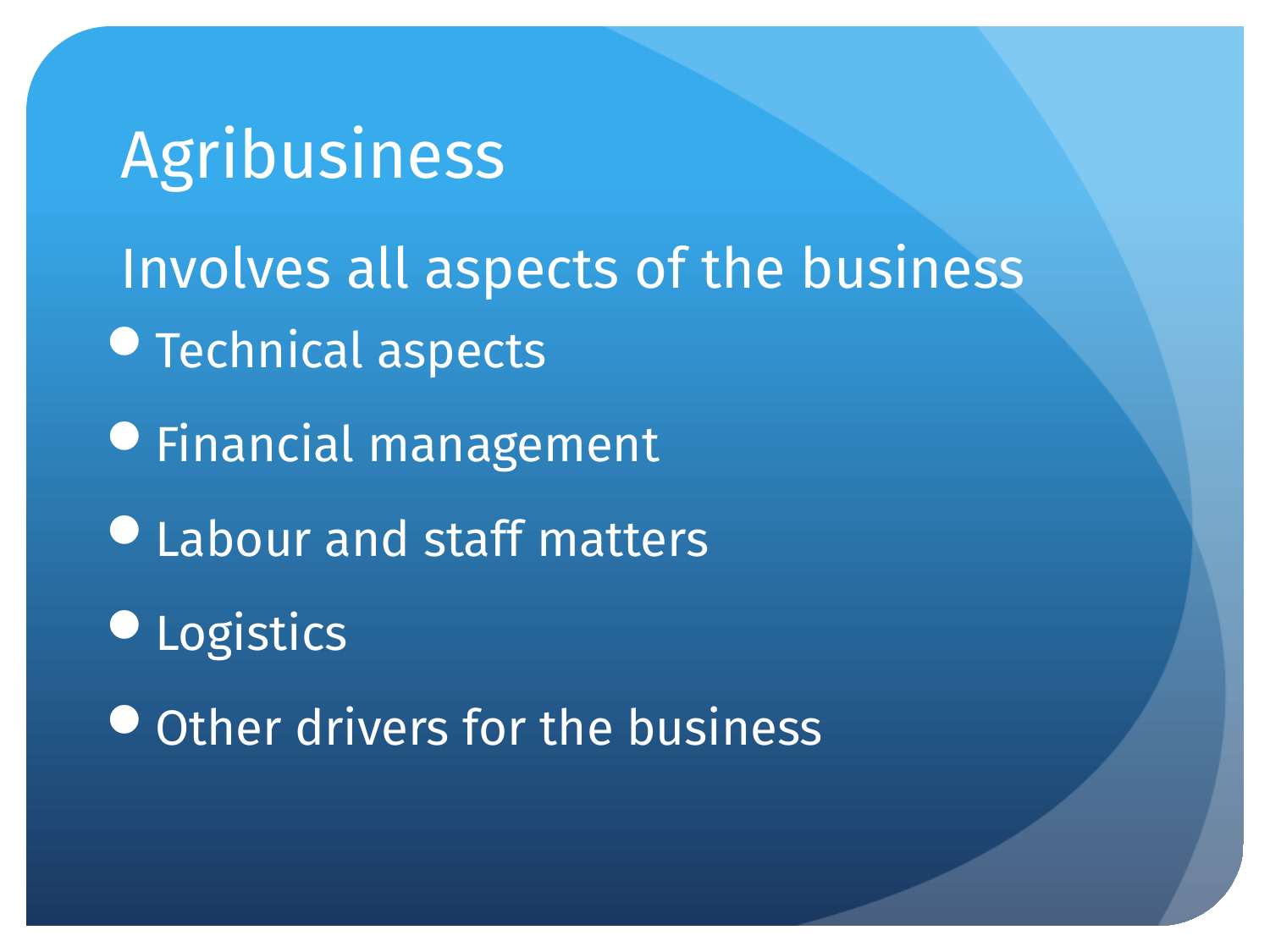

# Agribusiness
Involves all aspects of the business
Technical aspects
Financial management
Labour and staff matters
Logistics
Other drivers for the business